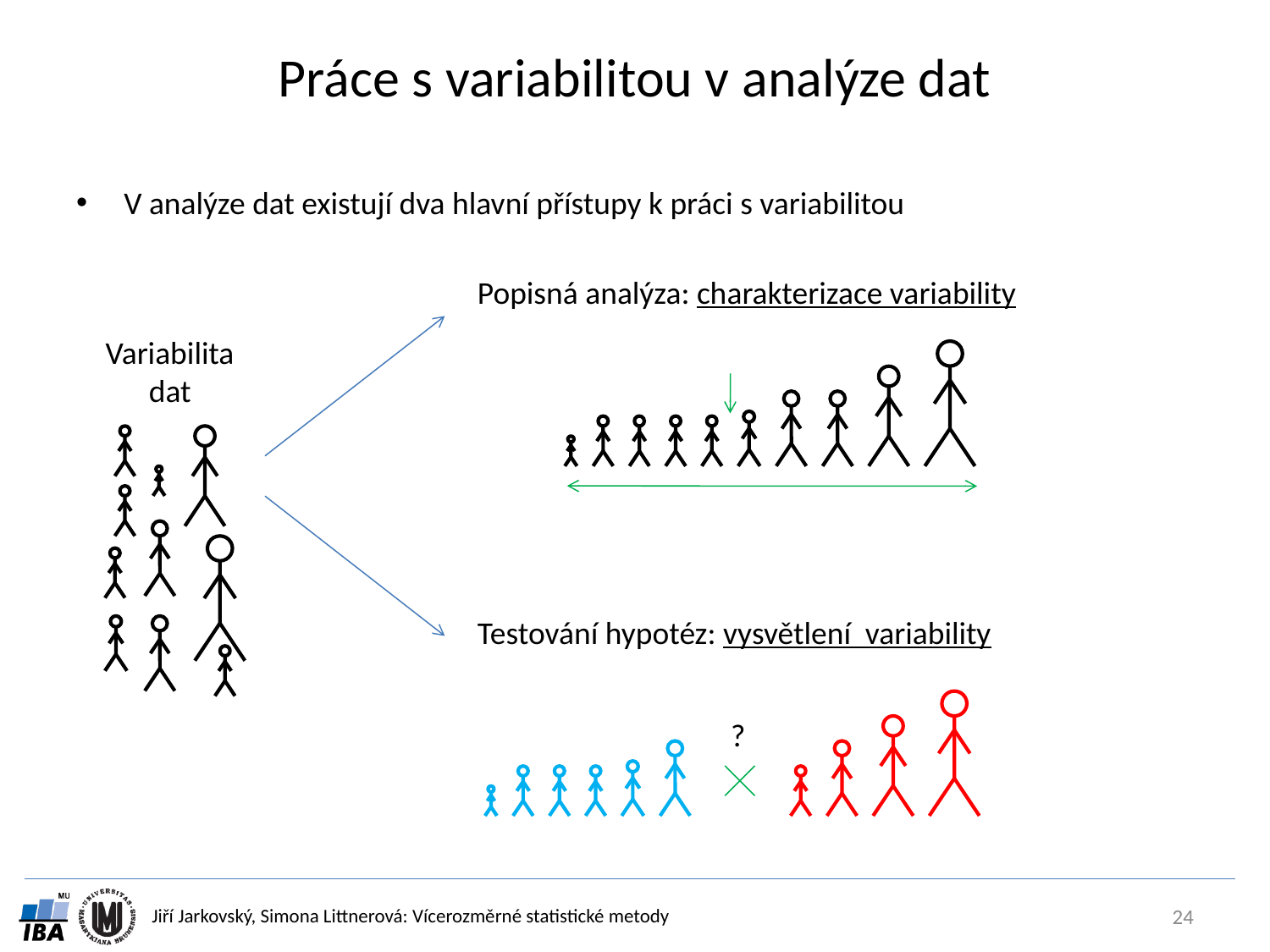

# Práce s variabilitou v analýze dat
V analýze dat existují dva hlavní přístupy k práci s variabilitou
Popisná analýza: charakterizace variability
Variabilita dat

Testování hypotéz: vysvětlení  variability

?

24